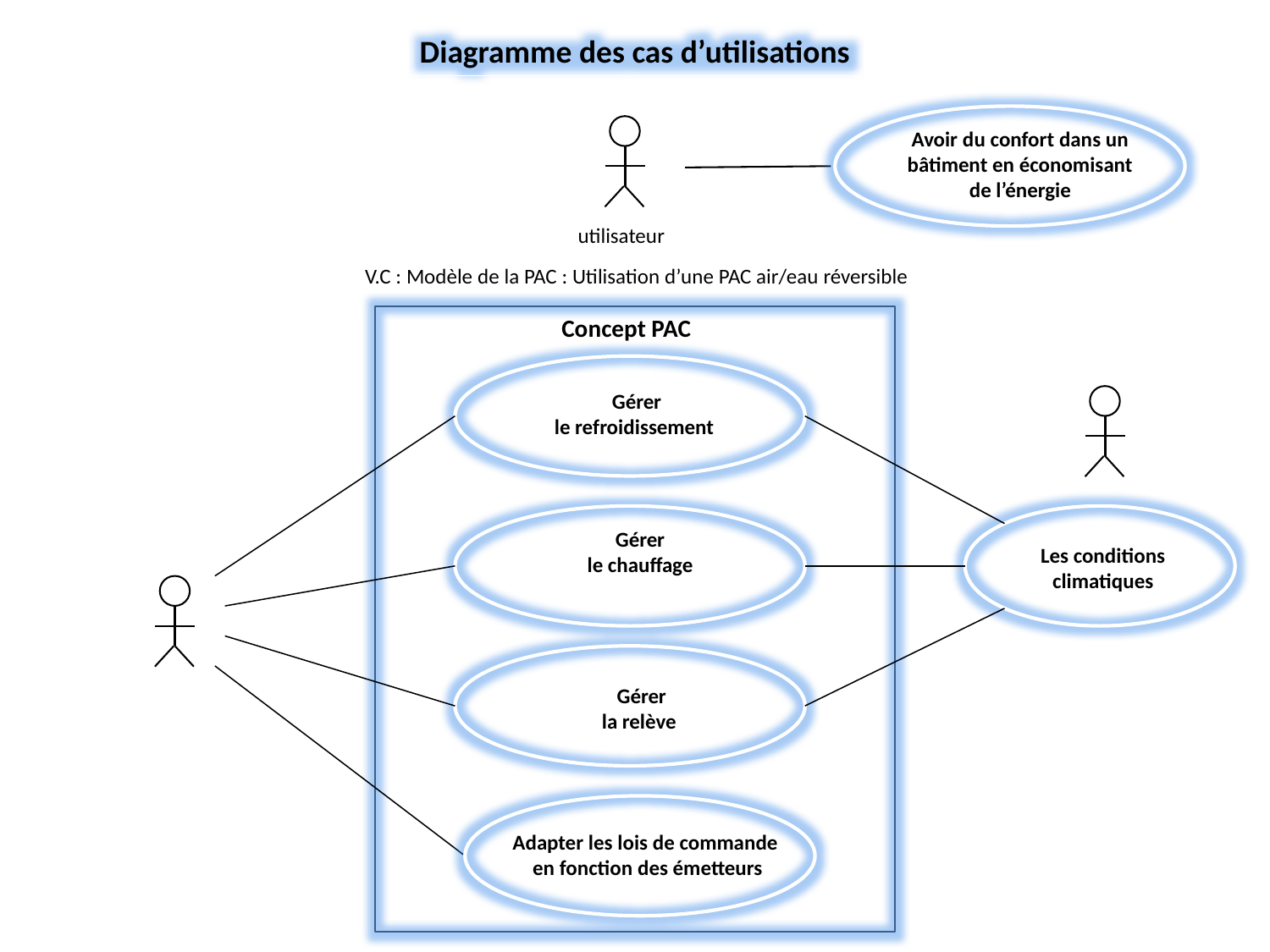

Diagramme des cas d’utilisations

Avoir du confort dans un
bâtiment en économisant
de l’énergie
utilisateur
V.C : Modèle de la PAC : Utilisation d’une PAC air/eau réversible

Concept PAC

Gérer
le refroidissement

Gérer
le chauffage
Les conditions
climatiques

Gérer
la relève

Adapter les lois de commande
en fonction des émetteurs